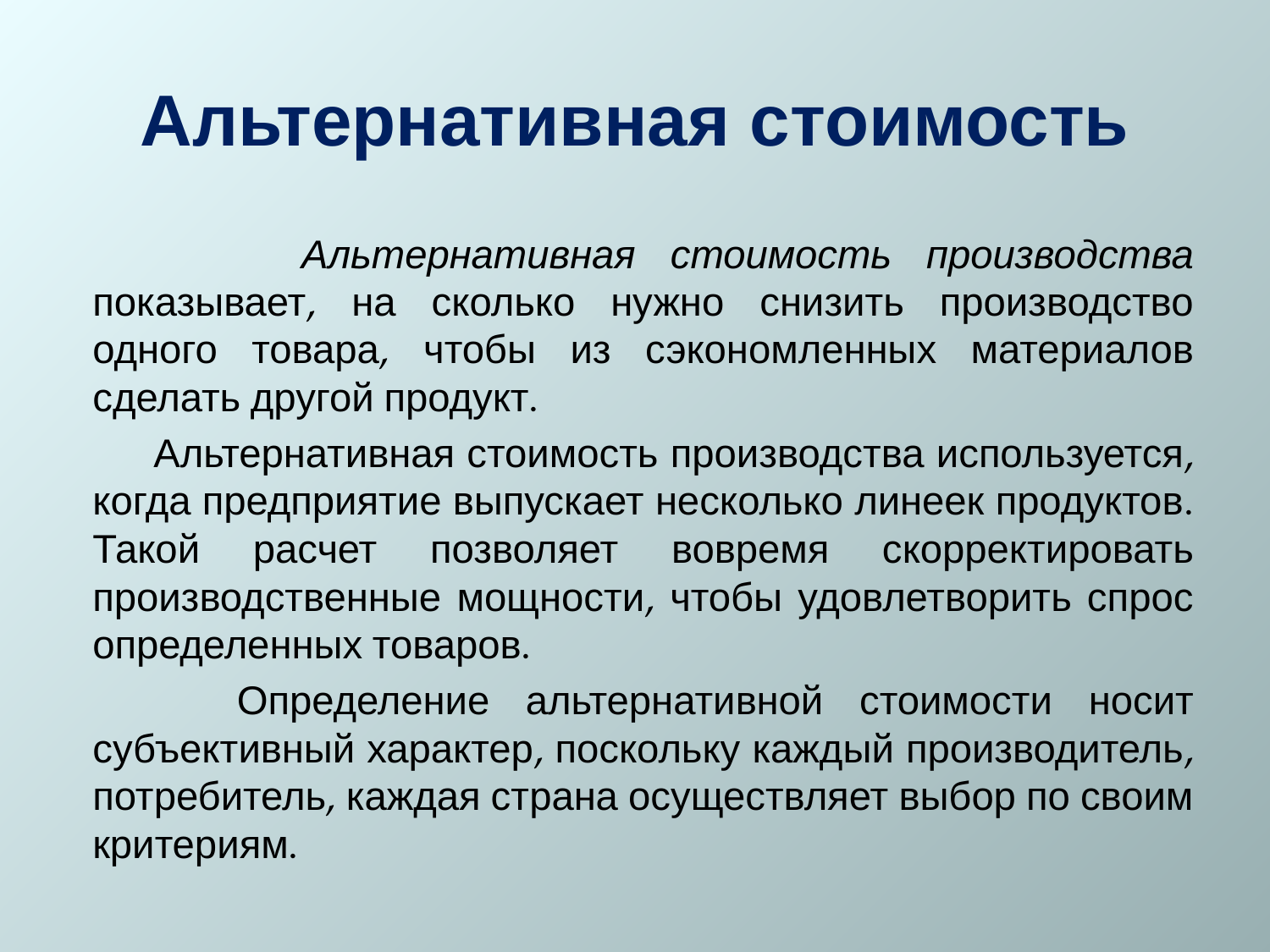

# Альтернативная стоимость
      Альтернативная стоимость производства показывает, на сколько нужно снизить производство одного товара, чтобы из сэкономленных материалов сделать другой продукт.
     Альтернативная стоимость производства используется, когда предприятие выпускает несколько линеек продуктов. Такой расчет позволяет вовремя скорректировать производственные мощности, чтобы удовлетворить спрос определенных товаров.
    Определение альтернативной стоимости носит субъективный характер, поскольку каждый производитель, потребитель, каждая страна осуществляет выбор по своим критериям.